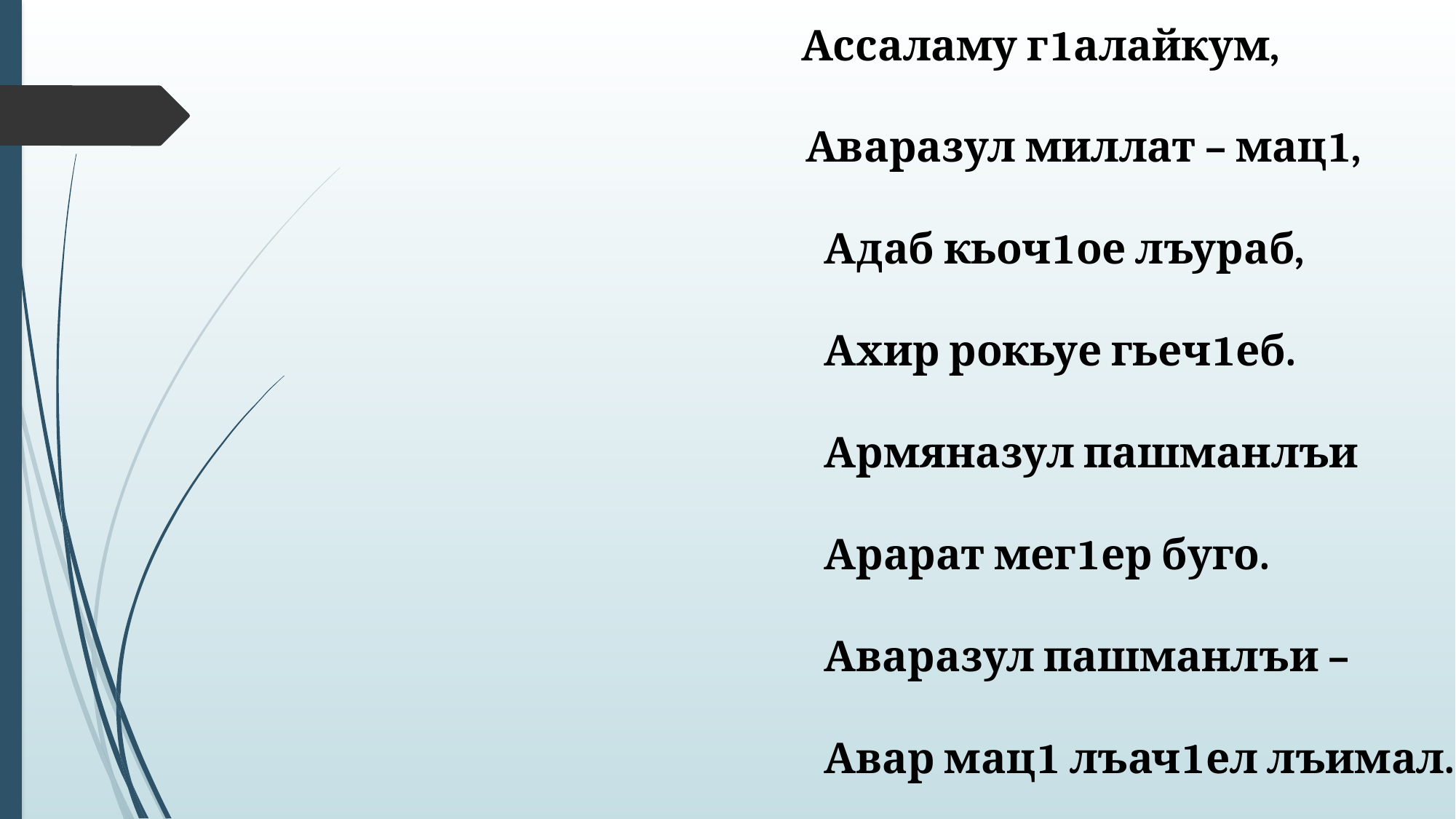

Ассаламу г1алайкум,
                                                                              Аваразул миллат – мац1,
                                                                                Адаб кьоч1ое лъураб,
                                                                                Ахир рокьуе гьеч1еб.
                                                                                Армяназул пашманлъи
                                                                                Арарат мег1ер буго.
                                                                                Аваразул пашманлъи –
                                                                                Авар мац1 лъач1ел лъимал.